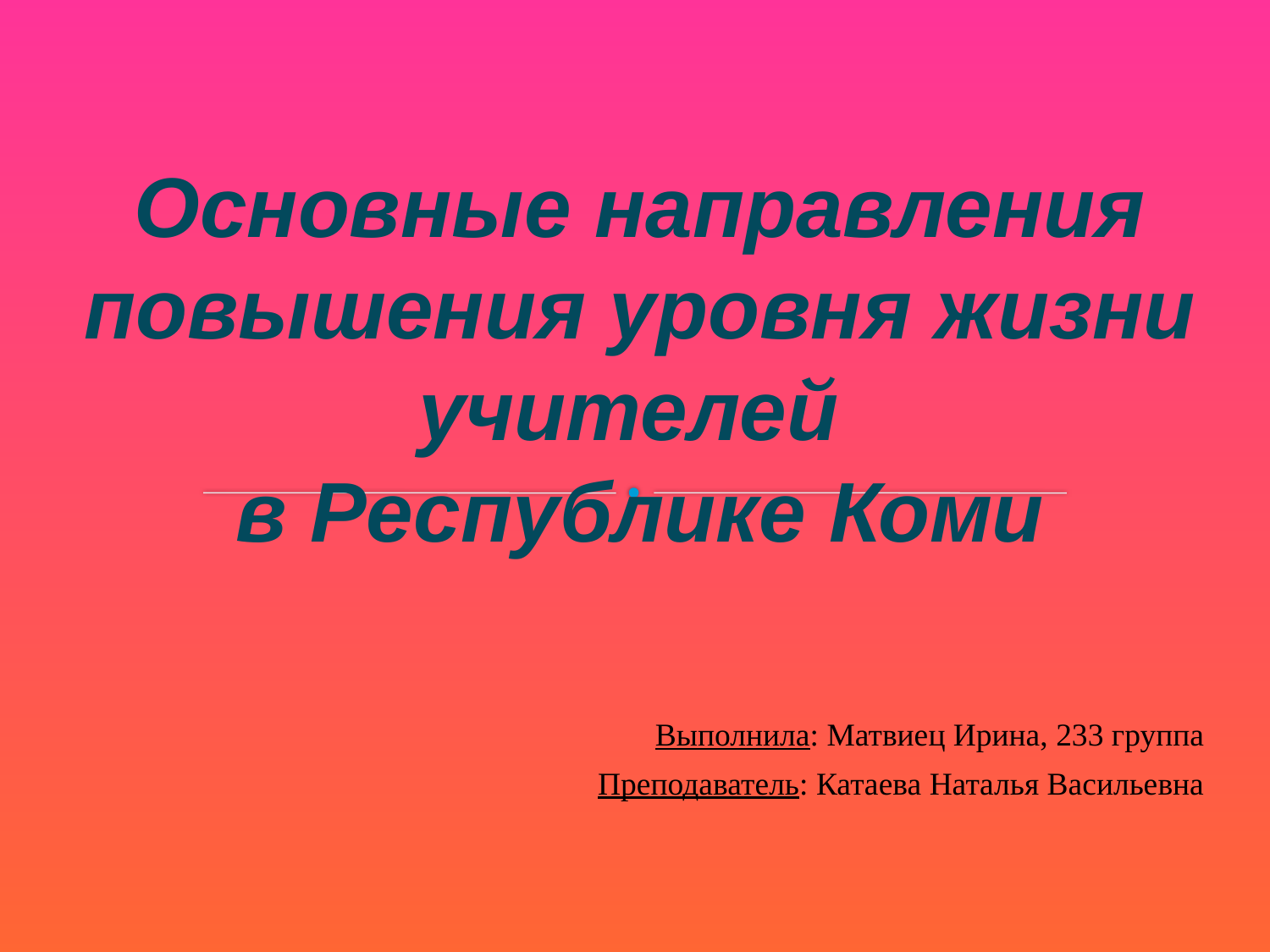

# Основные направления повышения уровня жизни учителей в Республике Коми

Выполнила: Матвиец Ирина, 233 группа
Преподаватель: Катаева Наталья Васильевна